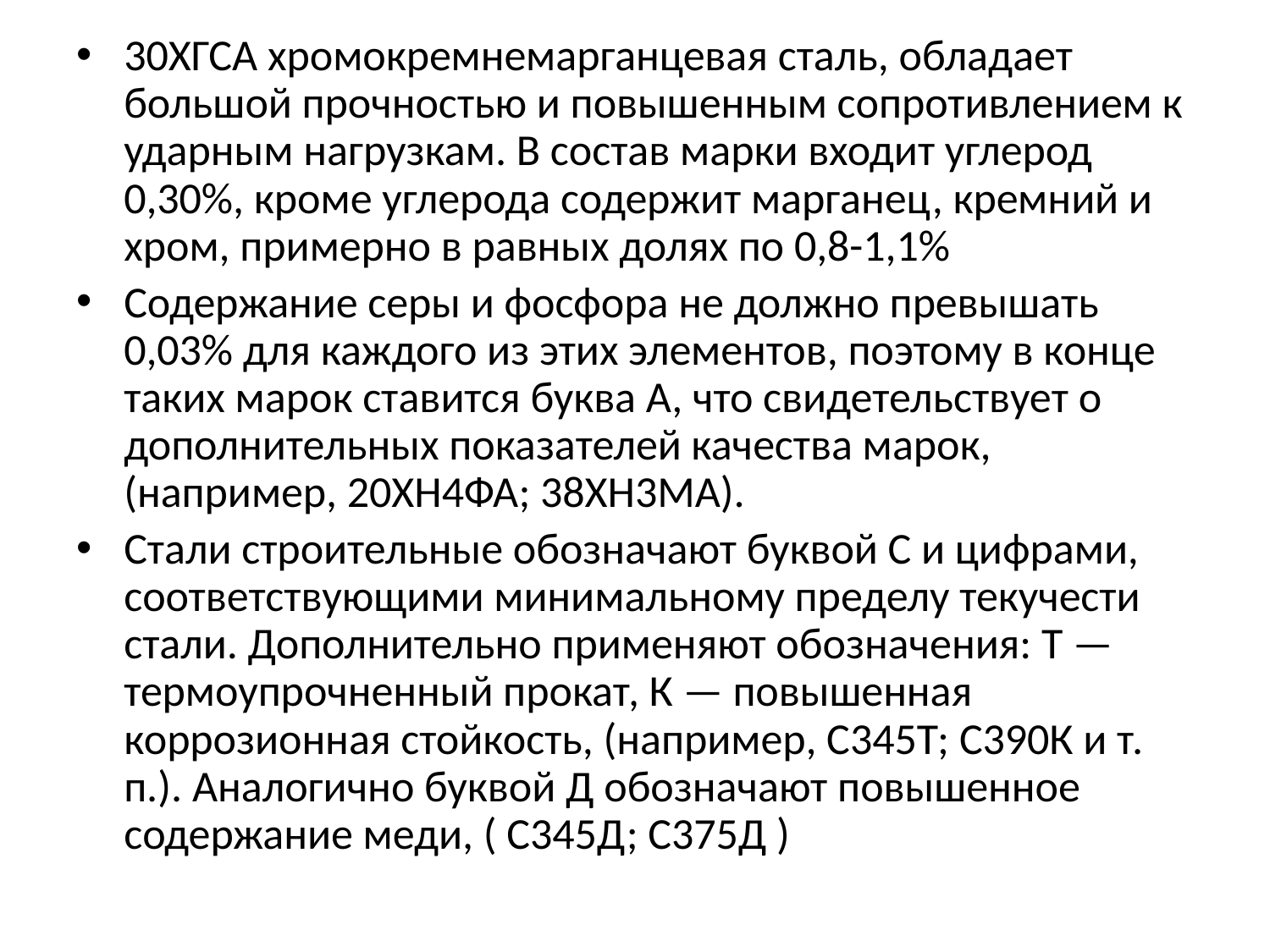

30ХГСА хромокремнемарганцевая сталь, обладает большой прочностью и повышенным сопротивлением к ударным нагрузкам. В состав марки входит углерод 0,30%, кроме углерода содержит марганец, кремний и хром, примерно в равных долях по 0,8-1,1%
Содержание серы и фосфора не должно превышать 0,03% для каждого из этих элементов, поэтому в конце таких марок ставится буква А, что свидетельствует о дополнительных показателей качества марок, (например, 20ХН4ФА; 38ХН3МА).
Стали строительные обозначают буквой С и цифрами, соответствующими минимальному пределу текучести стали. Дополнительно применяют обозначения: Т — термоупрочненный прокат, К — повышенная коррозионная стойкость, (например, С345Т; С390К и т. п.). Аналогично буквой Д обозначают повышенное содержание меди, ( С345Д; С375Д )